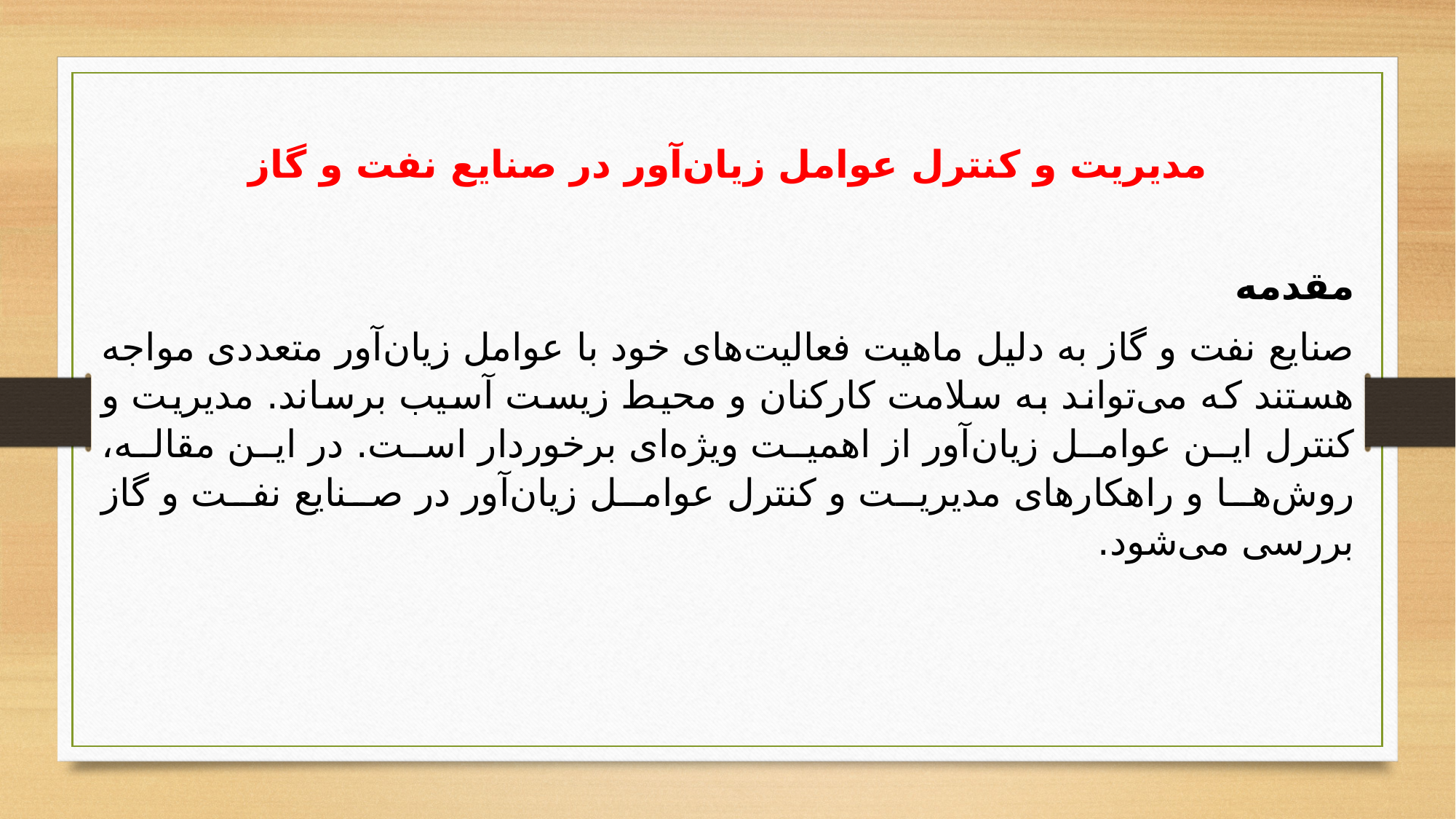

مدیریت و کنترل عوامل زیان‌آور در صنایع نفت و گاز

مقدمه
صنایع نفت و گاز به دلیل ماهیت فعالیت‌های خود با عوامل زیان‌آور متعددی مواجه هستند که می‌تواند به سلامت کارکنان و محیط زیست آسیب برساند. مدیریت و کنترل این عوامل زیان‌آور از اهمیت ویژه‌ای برخوردار است. در این مقاله، روش‌ها و راهکارهای مدیریت و کنترل عوامل زیان‌آور در صنایع نفت و گاز بررسی می‌شود.